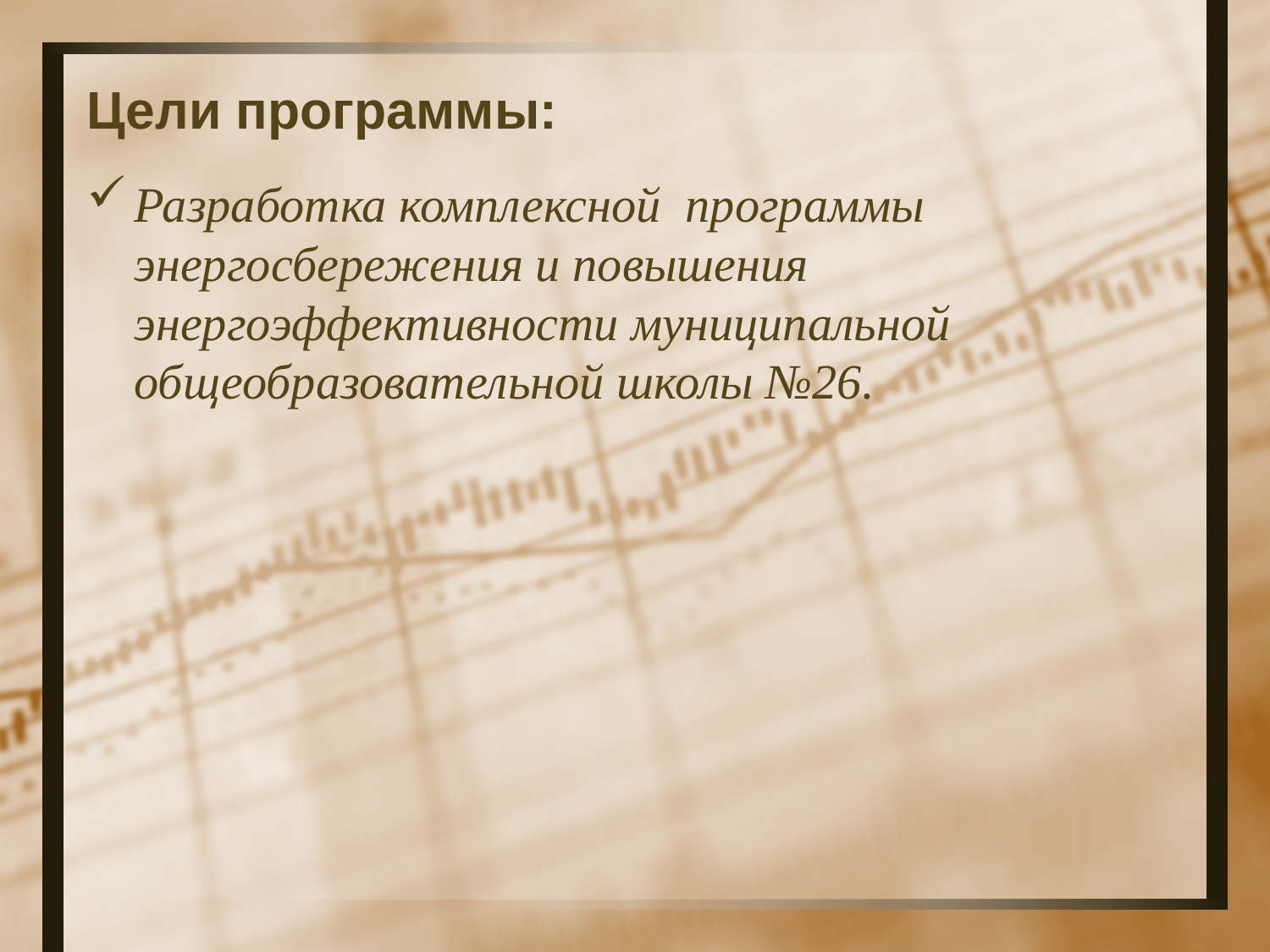

#
Цели программы:
Разработка комплексной  программы энергосбережения и повышения энергоэффективности муниципальной общеобразовательной школы №26.